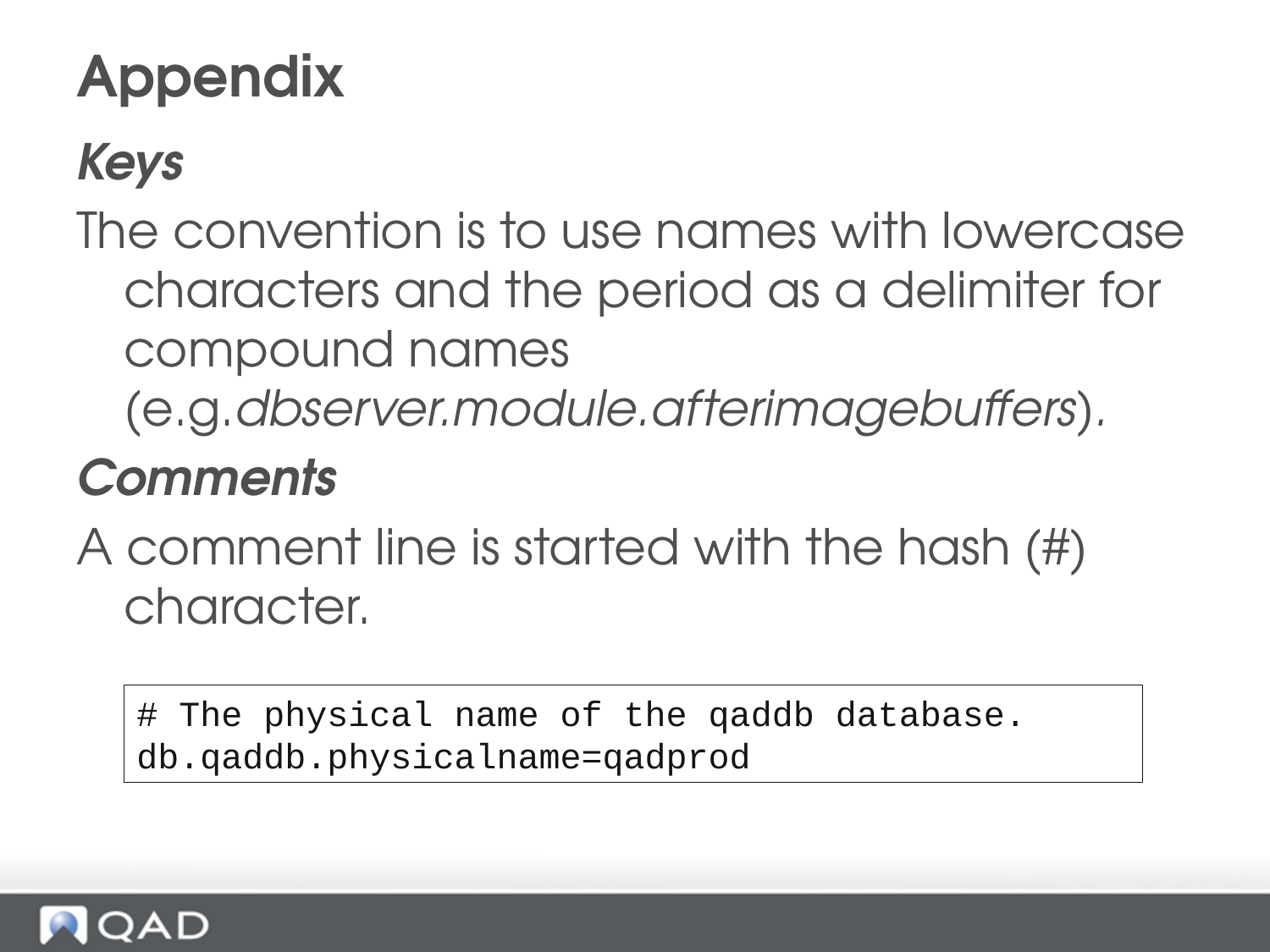

# Appendix
Keys
The convention is to use names with lowercase characters and the period as a delimiter for compound names (e.g.dbserver.module.afterimagebuffers).
Comments
A comment line is started with the hash (#) character.
# The physical name of the qaddb database.
db.qaddb.physicalname=qadprod